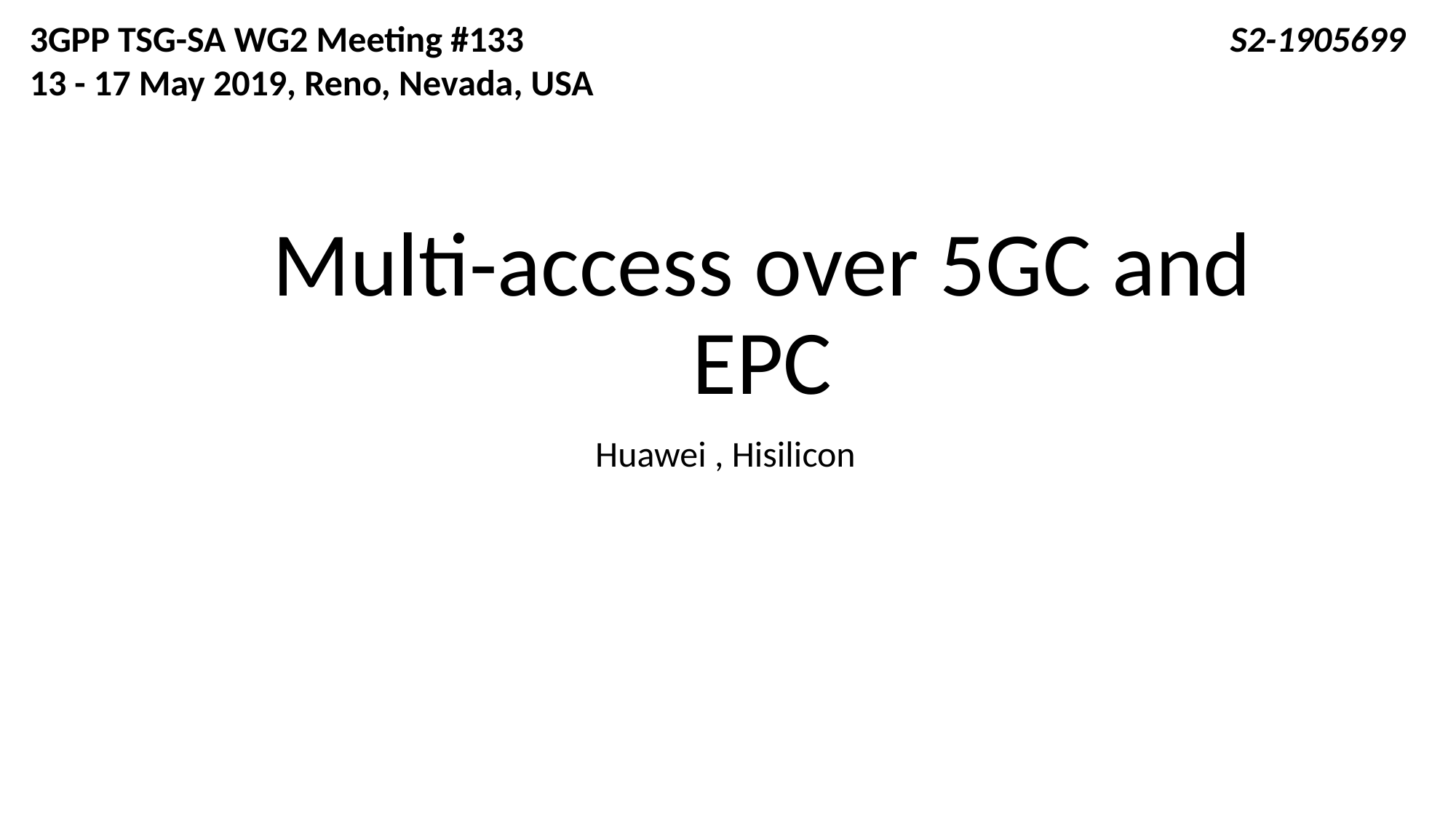

3GPP TSG-SA WG2 Meeting #133 							S2-1905699
13 - 17 May 2019, Reno, Nevada, USA
# Multi-access over 5GC and EPC
Huawei , Hisilicon